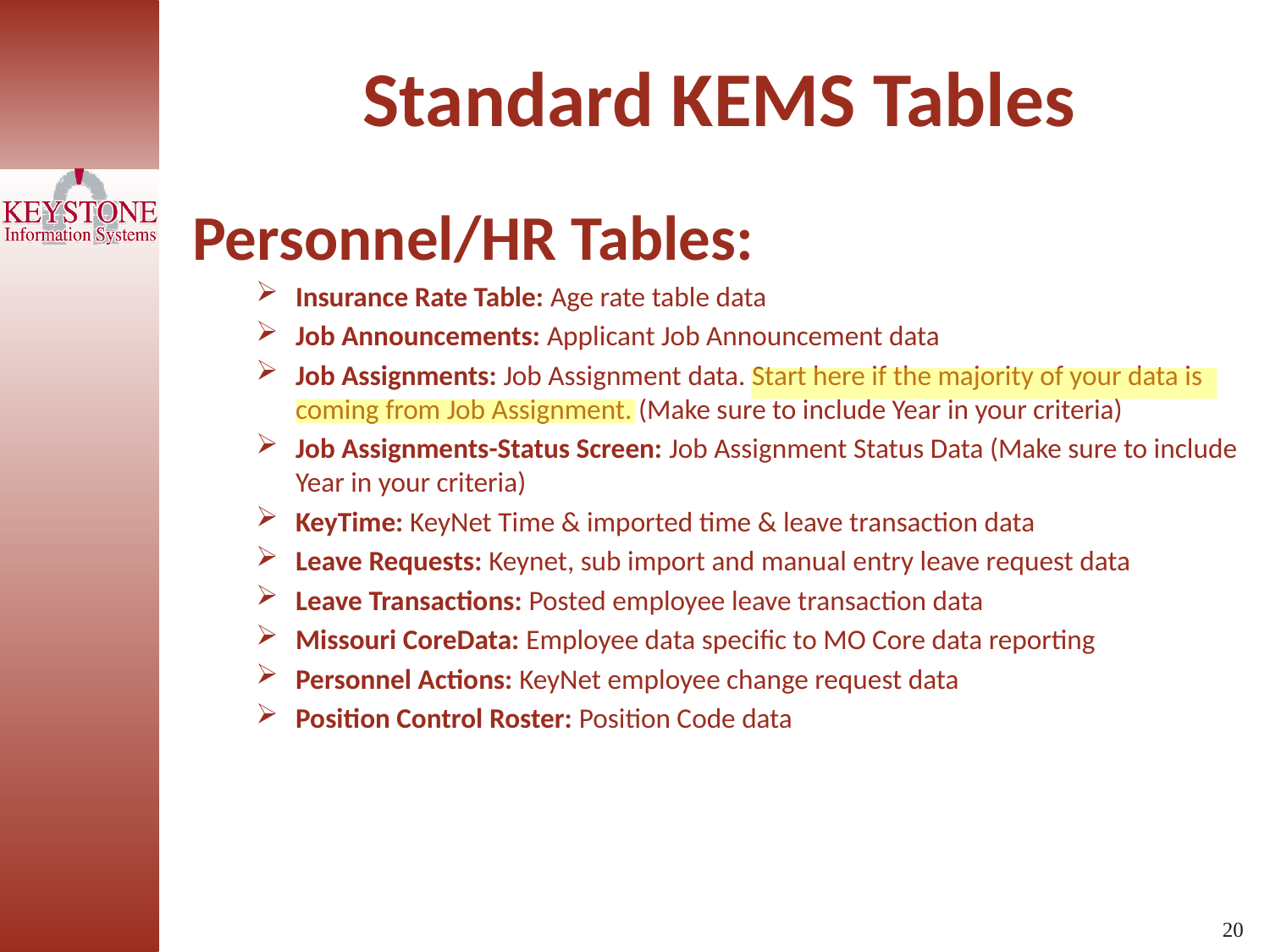

Standard KEMS Tables
Personnel/HR Tables:
Insurance Rate Table: Age rate table data
Job Announcements: Applicant Job Announcement data
Job Assignments: Job Assignment data. Start here if the majority of your data is coming from Job Assignment. (Make sure to include Year in your criteria)
Job Assignments-Status Screen: Job Assignment Status Data (Make sure to include Year in your criteria)
KeyTime: KeyNet Time & imported time & leave transaction data
Leave Requests: Keynet, sub import and manual entry leave request data
Leave Transactions: Posted employee leave transaction data
Missouri CoreData: Employee data specific to MO Core data reporting
Personnel Actions: KeyNet employee change request data
Position Control Roster: Position Code data

20